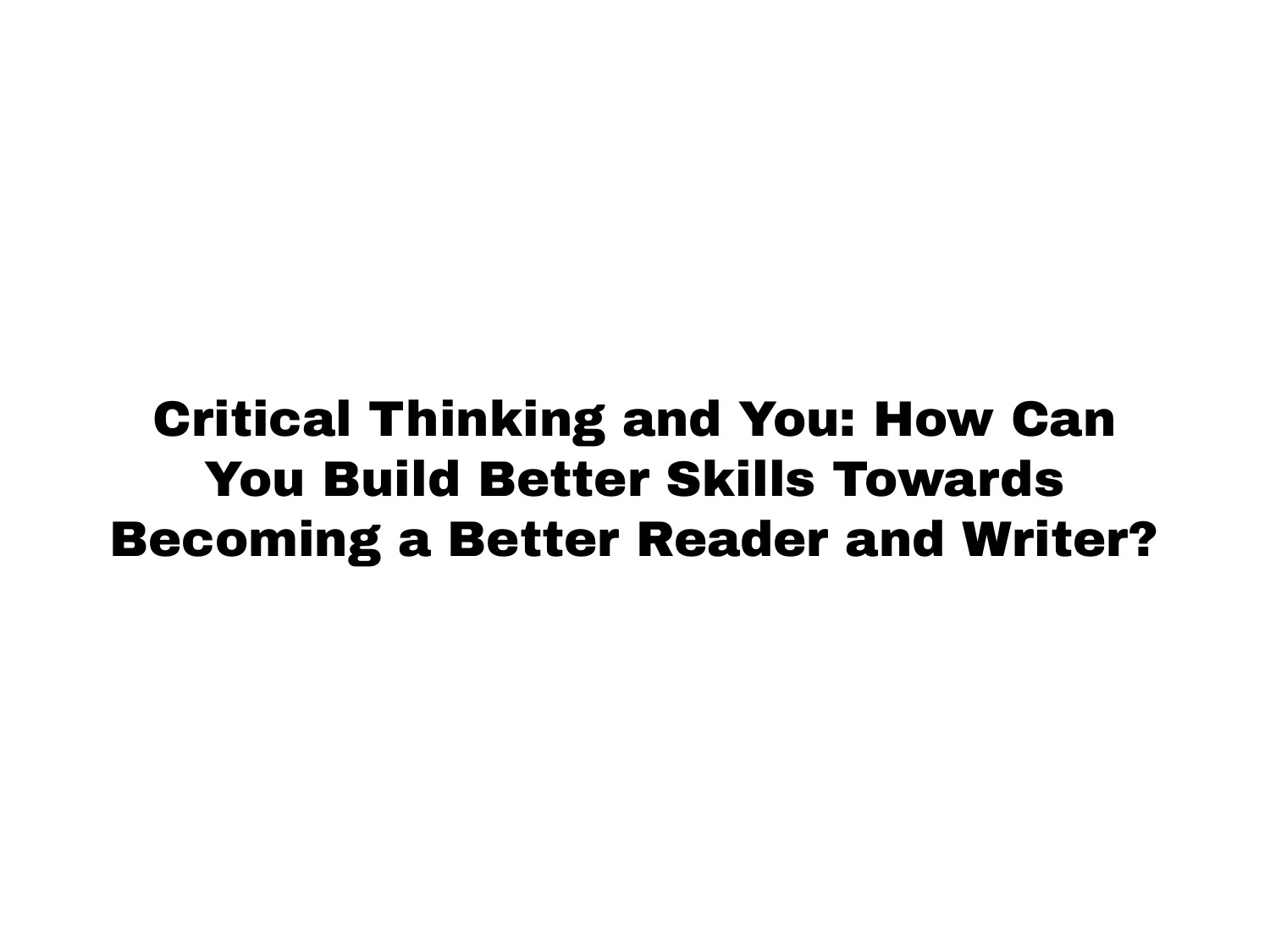

# Critical Thinking and You: How Can You Build Better Skills Towards Becoming a Better Reader and Writer?